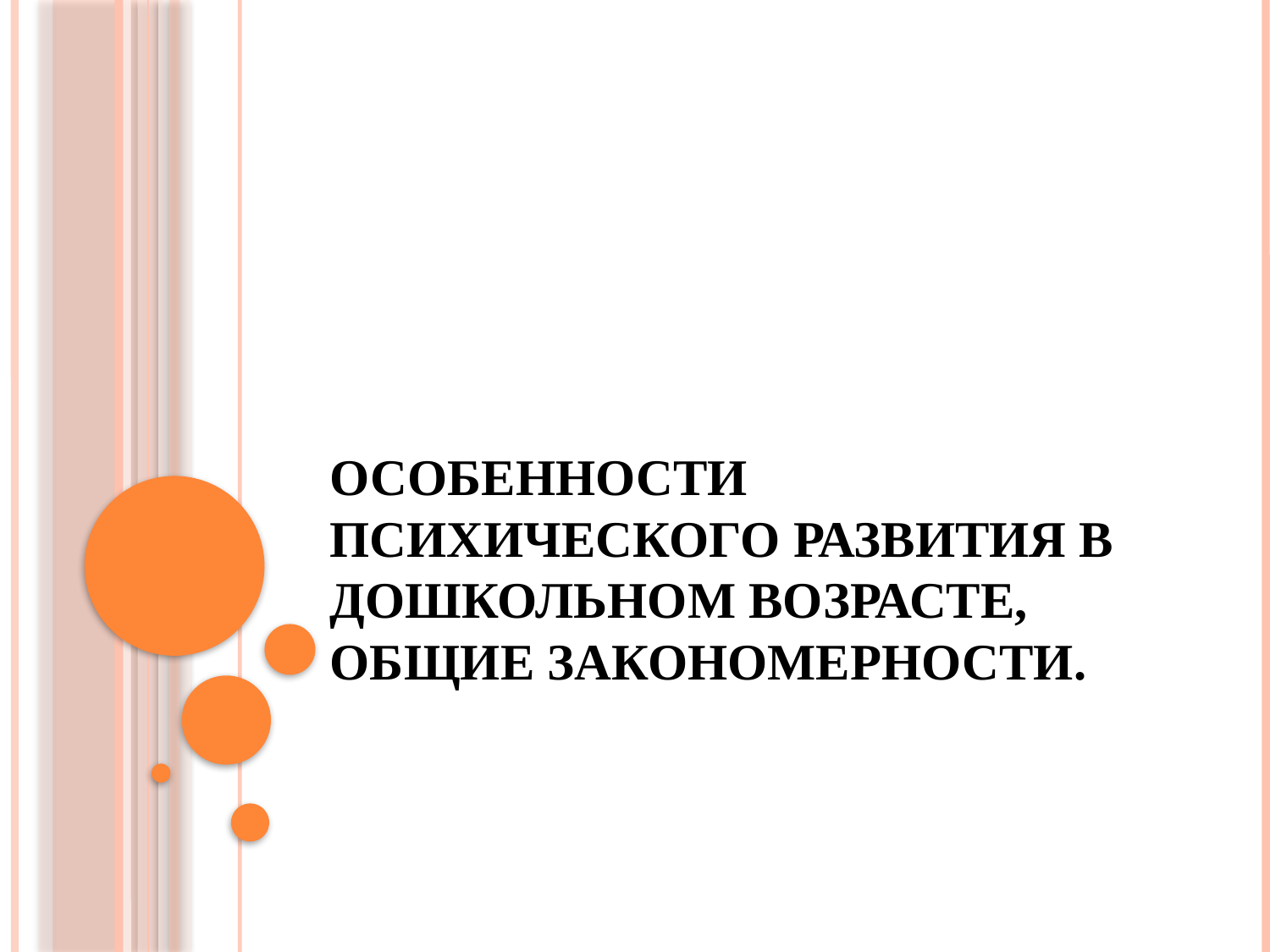

# Особенности психического развития в дошкольном возрасте, общие закономерности.